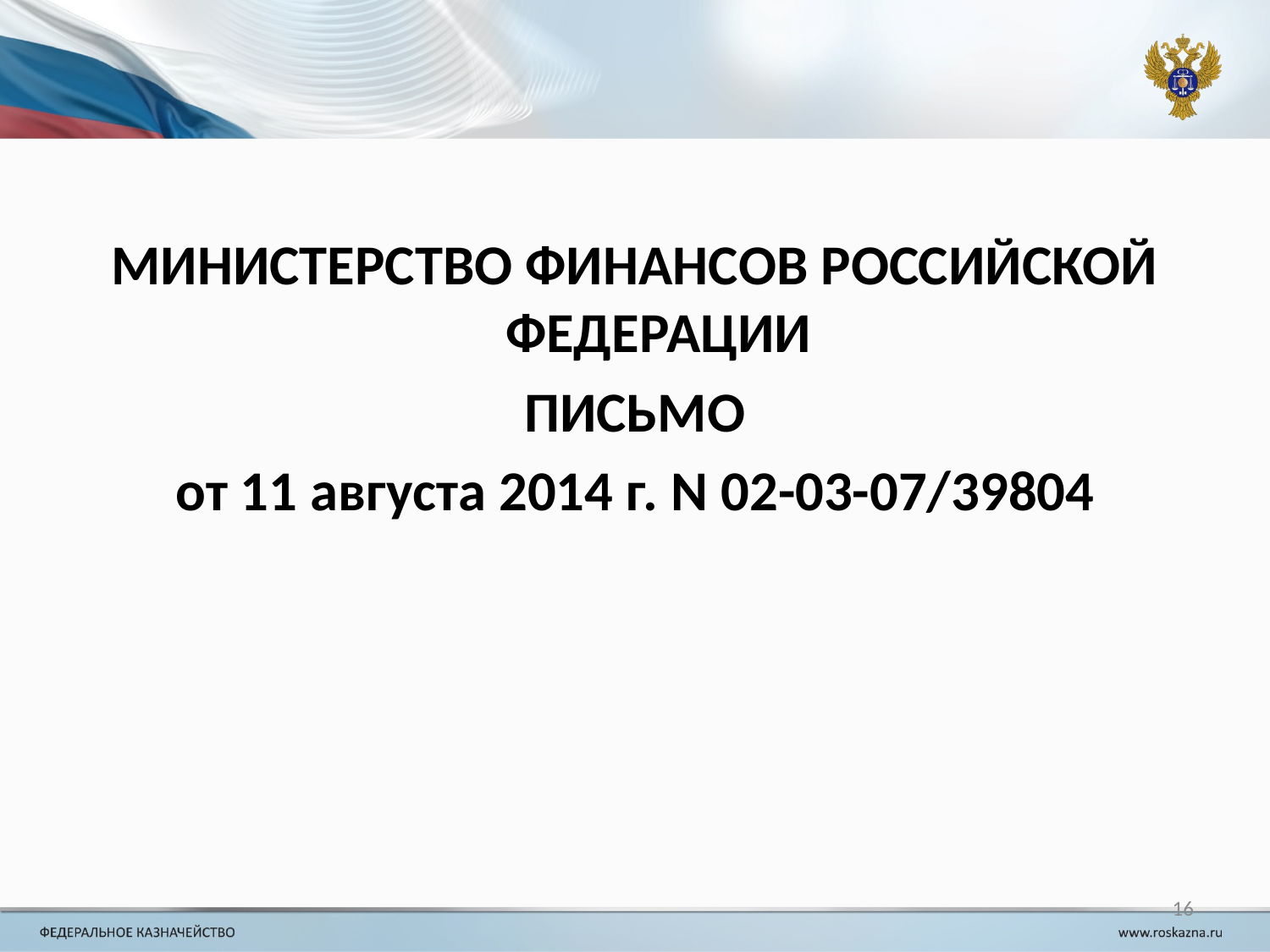

#
МИНИСТЕРСТВО ФИНАНСОВ РОССИЙСКОЙ ФЕДЕРАЦИИ
ПИСЬМО
от 11 августа 2014 г. N 02-03-07/39804

16